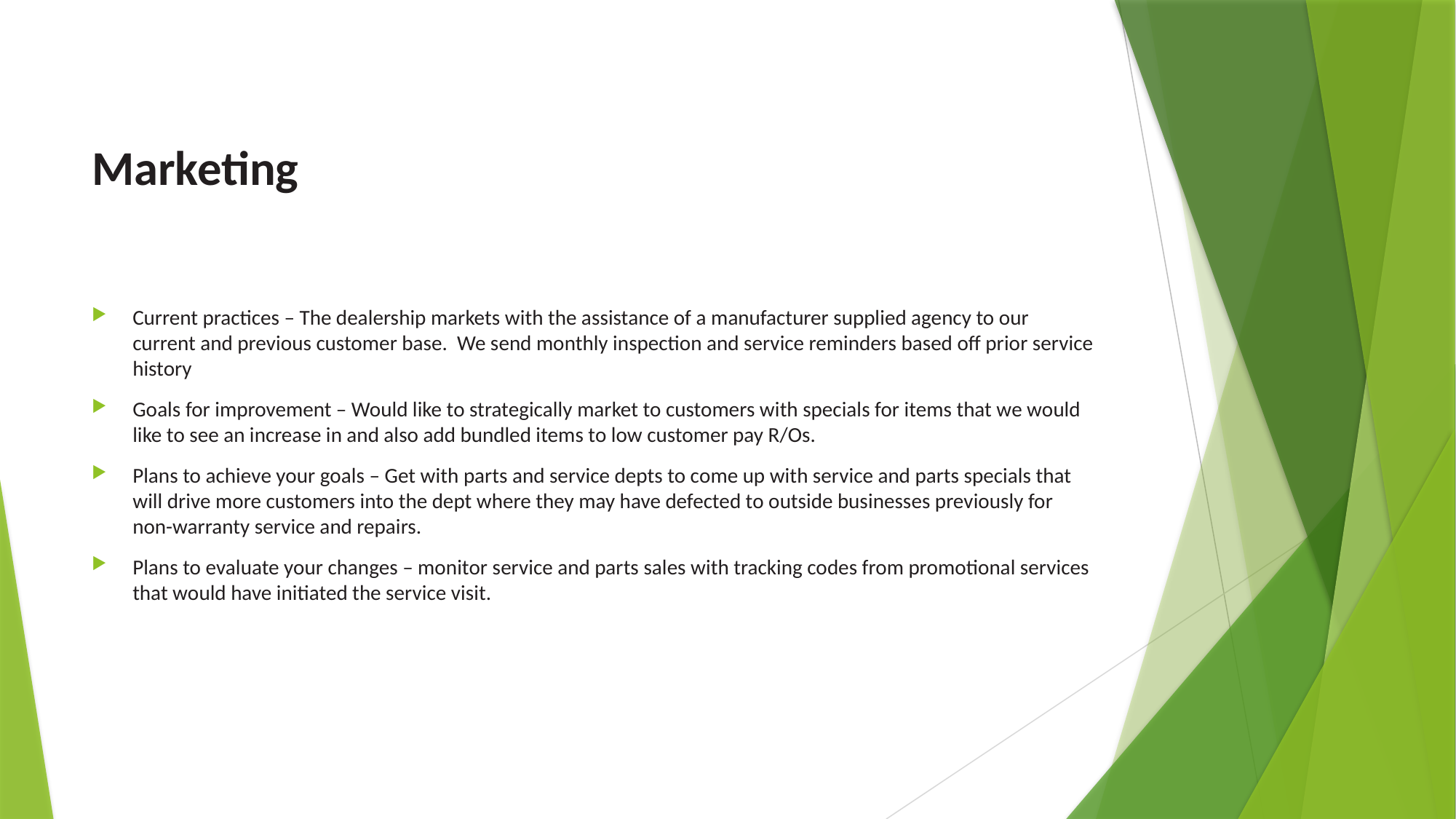

# Marketing

Current practices – The dealership markets with the assistance of a manufacturer supplied agency to our current and previous customer base.  We send monthly inspection and service reminders based off prior service history
Goals for improvement – Would like to strategically market to customers with specials for items that we would like to see an increase in and also add bundled items to low customer pay R/Os.
Plans to achieve your goals – Get with parts and service depts to come up with service and parts specials that will drive more customers into the dept where they may have defected to outside businesses previously for non-warranty service and repairs.
Plans to evaluate your changes – monitor service and parts sales with tracking codes from promotional services that would have initiated the service visit.